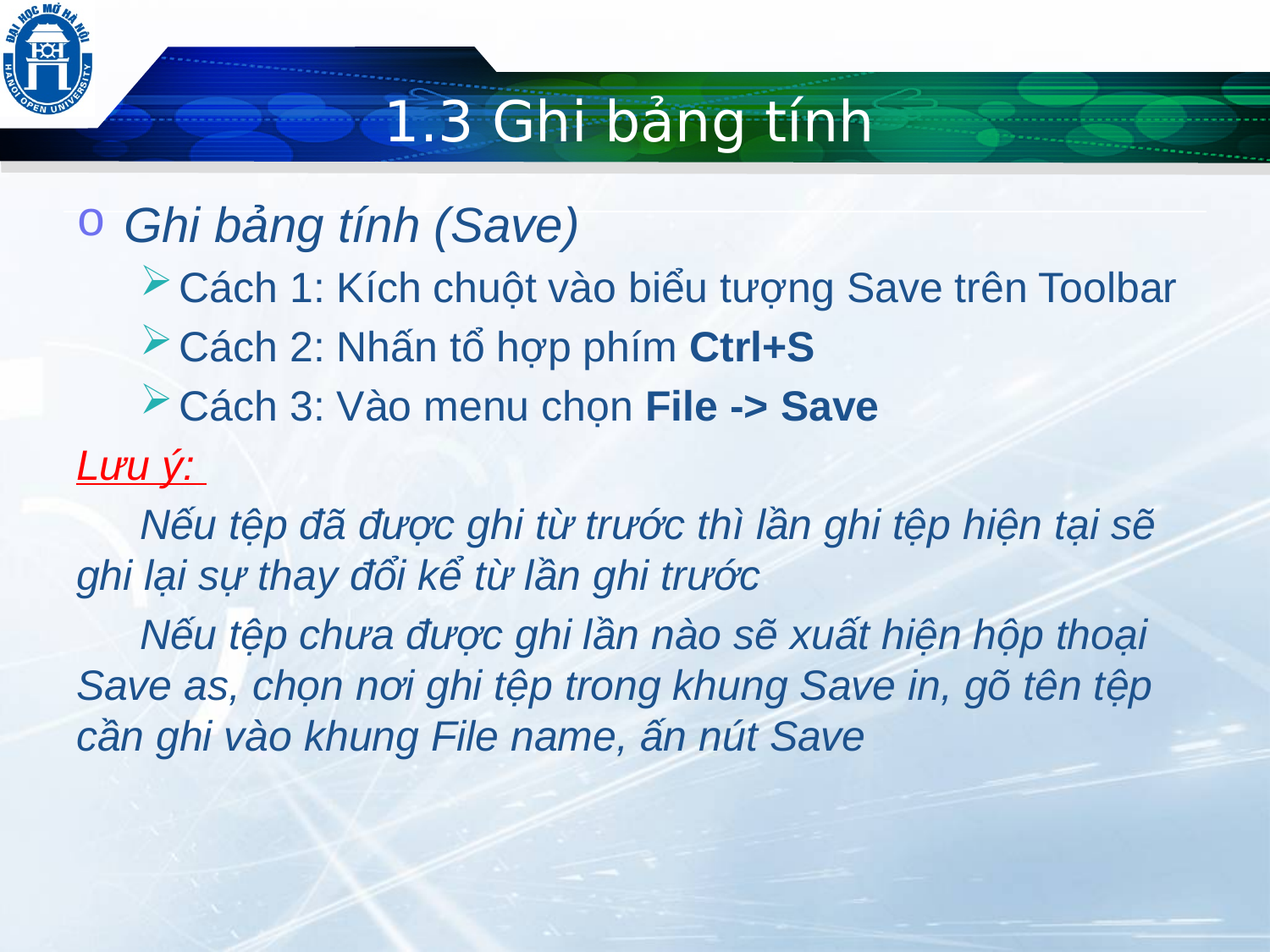

# 1.3 Ghi bảng tính
Ghi bảng tính (Save)
Cách 1: Kích chuột vào biểu tượng Save trên Toolbar
Cách 2: Nhấn tổ hợp phím Ctrl+S
Cách 3: Vào menu chọn File -> Save
Lưu ý:
Nếu tệp đã được ghi từ trước thì lần ghi tệp hiện tại sẽ ghi lại sự thay đổi kể từ lần ghi trước
Nếu tệp chưa được ghi lần nào sẽ xuất hiện hộp thoại Save as, chọn nơi ghi tệp trong khung Save in, gõ tên tệp cần ghi vào khung File name, ấn nút Save